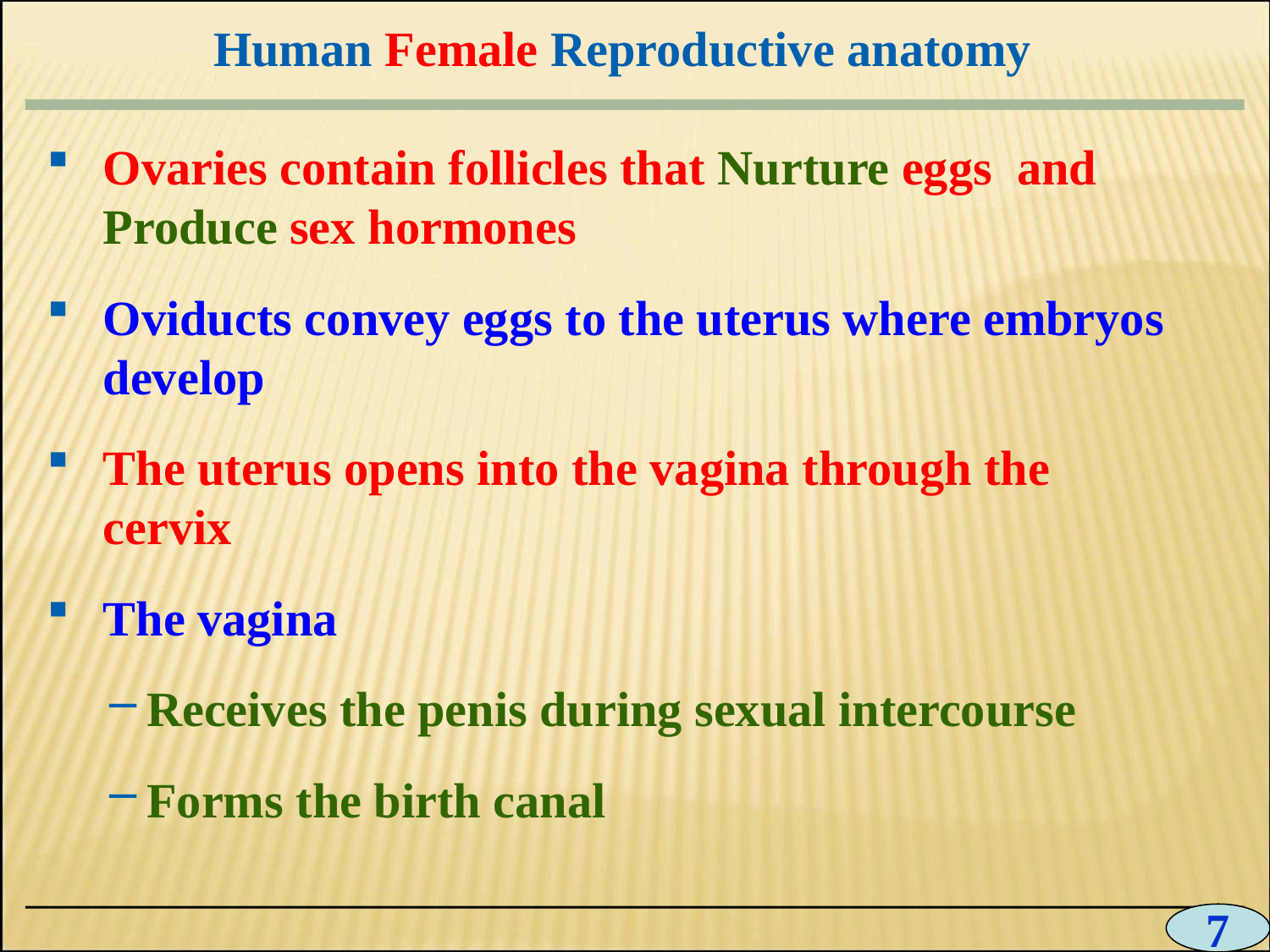

# Human Female Reproductive anatomy
0

Ovaries contain follicles that Nurture eggs  and Produce sex hormones
Oviducts convey eggs to the uterus where embryos develop
The uterus opens into the vagina through the cervix
The vagina
Receives the penis during sexual intercourse
Forms the birth canal
7